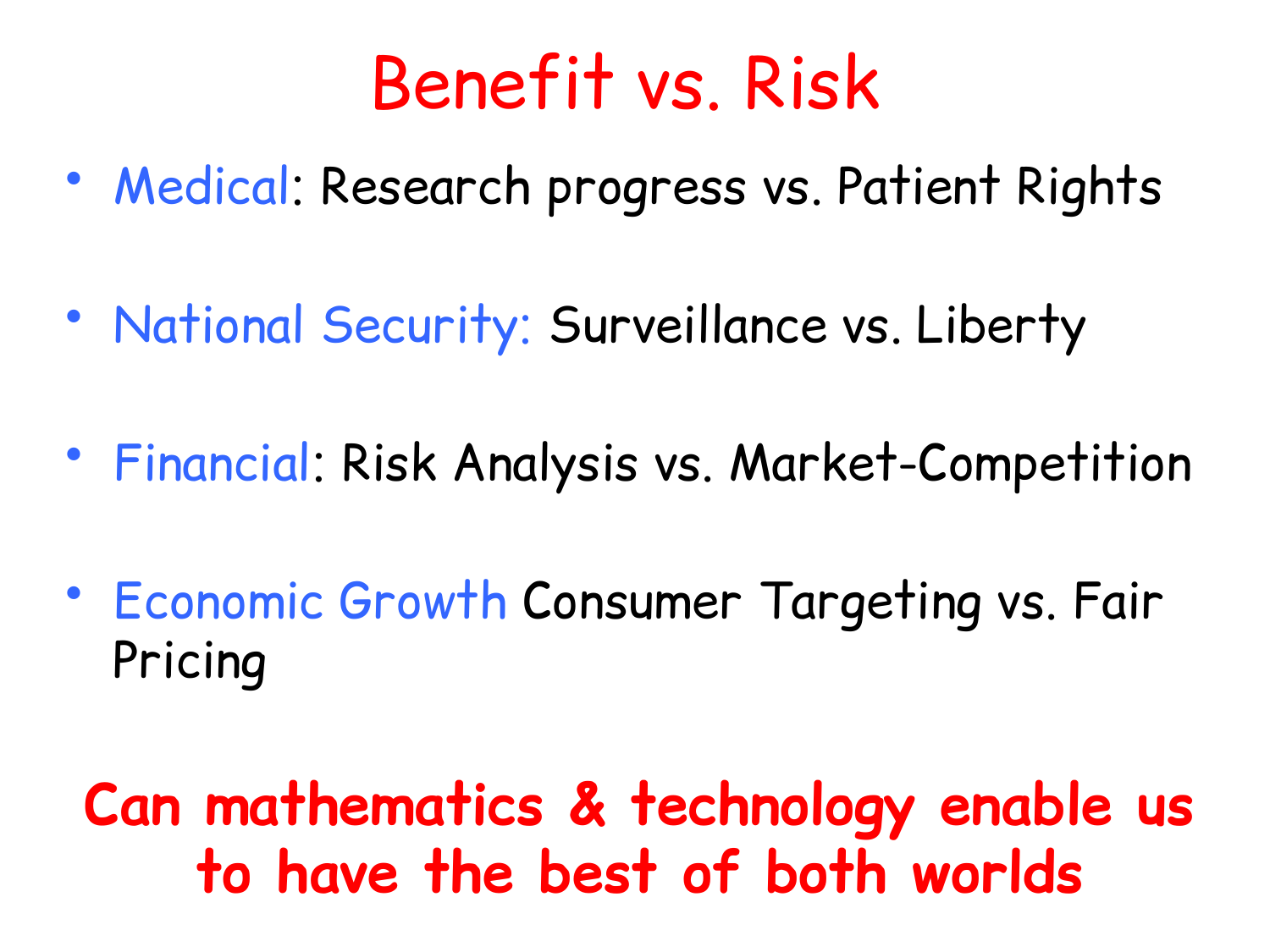

# Benefit vs. Risk
Medical: Research progress vs. Patient Rights

National Security: Surveillance vs. Liberty

Financial: Risk Analysis vs. Market-Competition

Economic Growth Consumer Targeting vs. Fair Pricing

Can mathematics & technology enable us to have the best of both worlds